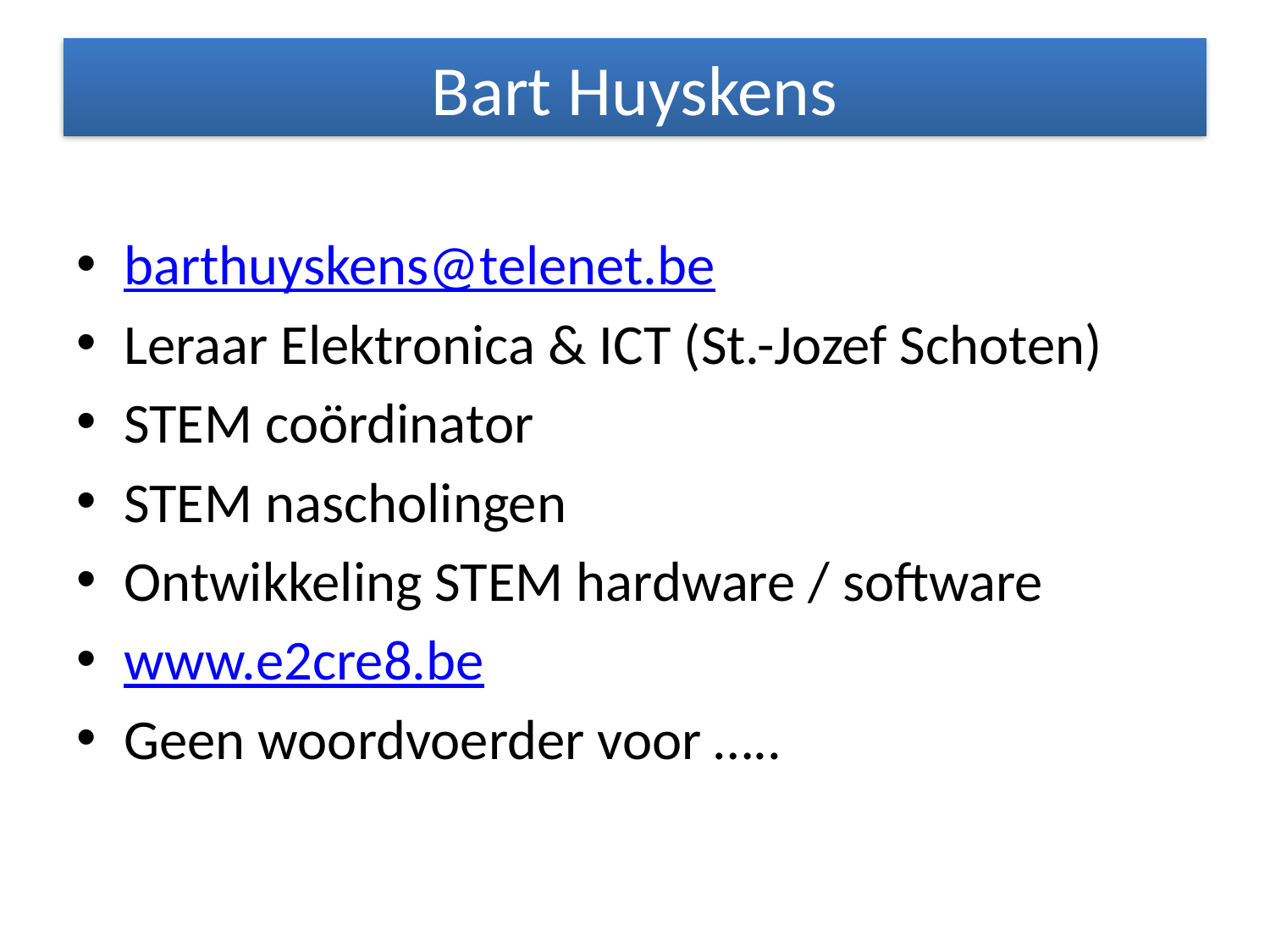

# Bart Huyskens
barthuyskens@telenet.be
Leraar Elektronica & ICT (St.-Jozef Schoten)
STEM coördinator
STEM nascholingen
Ontwikkeling STEM hardware / software
www.e2cre8.be
Geen woordvoerder voor …..